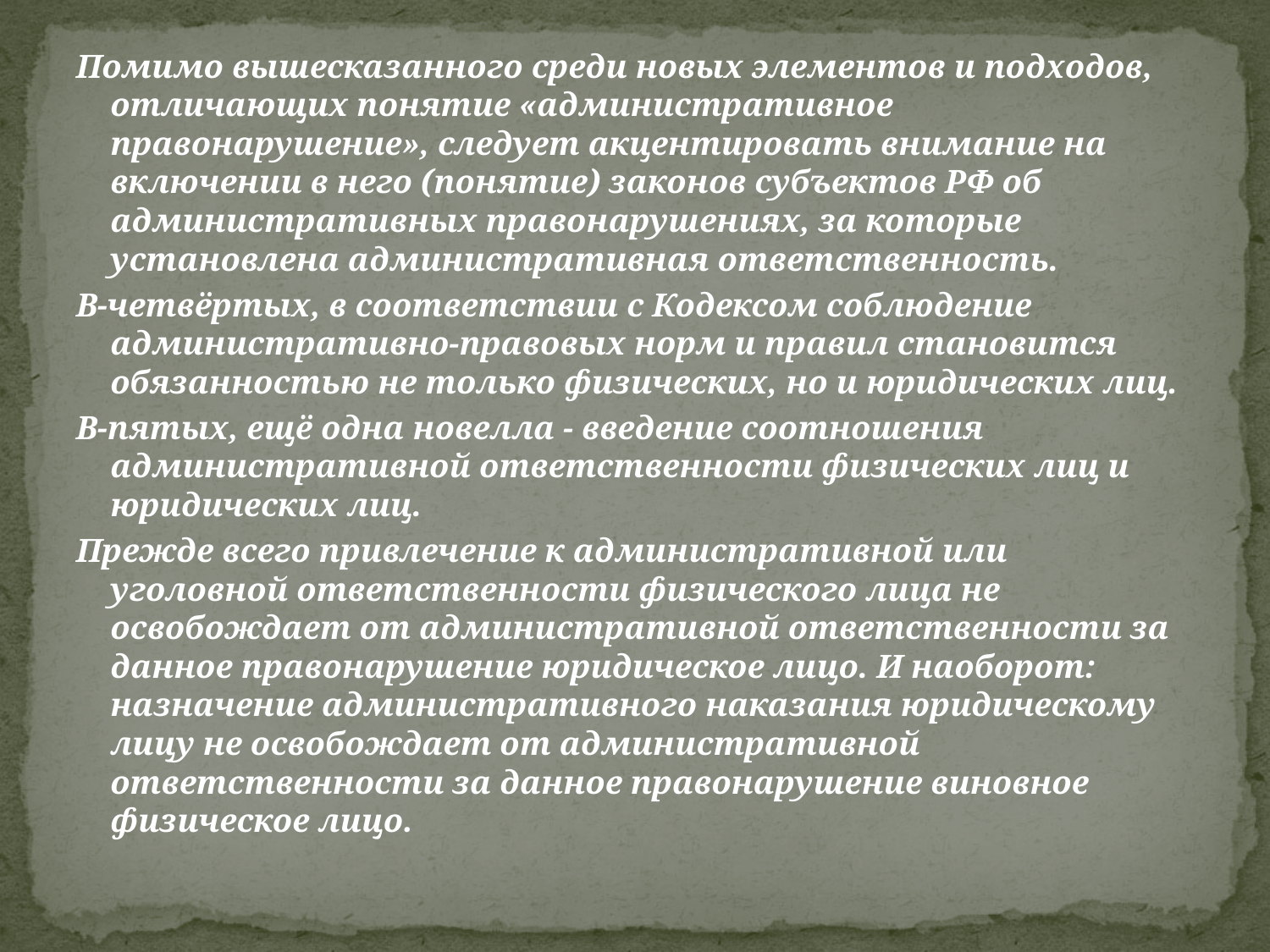

Помимо вышесказанного среди новых элементов и подходов, отличающих понятие «административное правонарушение», следует акцентировать внимание на включении в него (понятие) законов субъектов РФ об административных правонарушениях, за которые установлена административная ответственность.
В-четвёртых, в соответствии с Кодексом соблюдение административно-правовых норм и правил становится обязанностью не только физических, но и юридических лиц.
В-пятых, ещё одна новелла - введение соотношения административной ответственности физических лиц и юридических лиц.
Прежде всего привлечение к административной или уголовной ответственности физического лица не освобождает от административной ответственности за данное правонарушение юридическое лицо. И наоборот: назначение административного наказания юридическому лицу не освобождает от административной ответственности за данное правонарушение виновное физическое лицо.